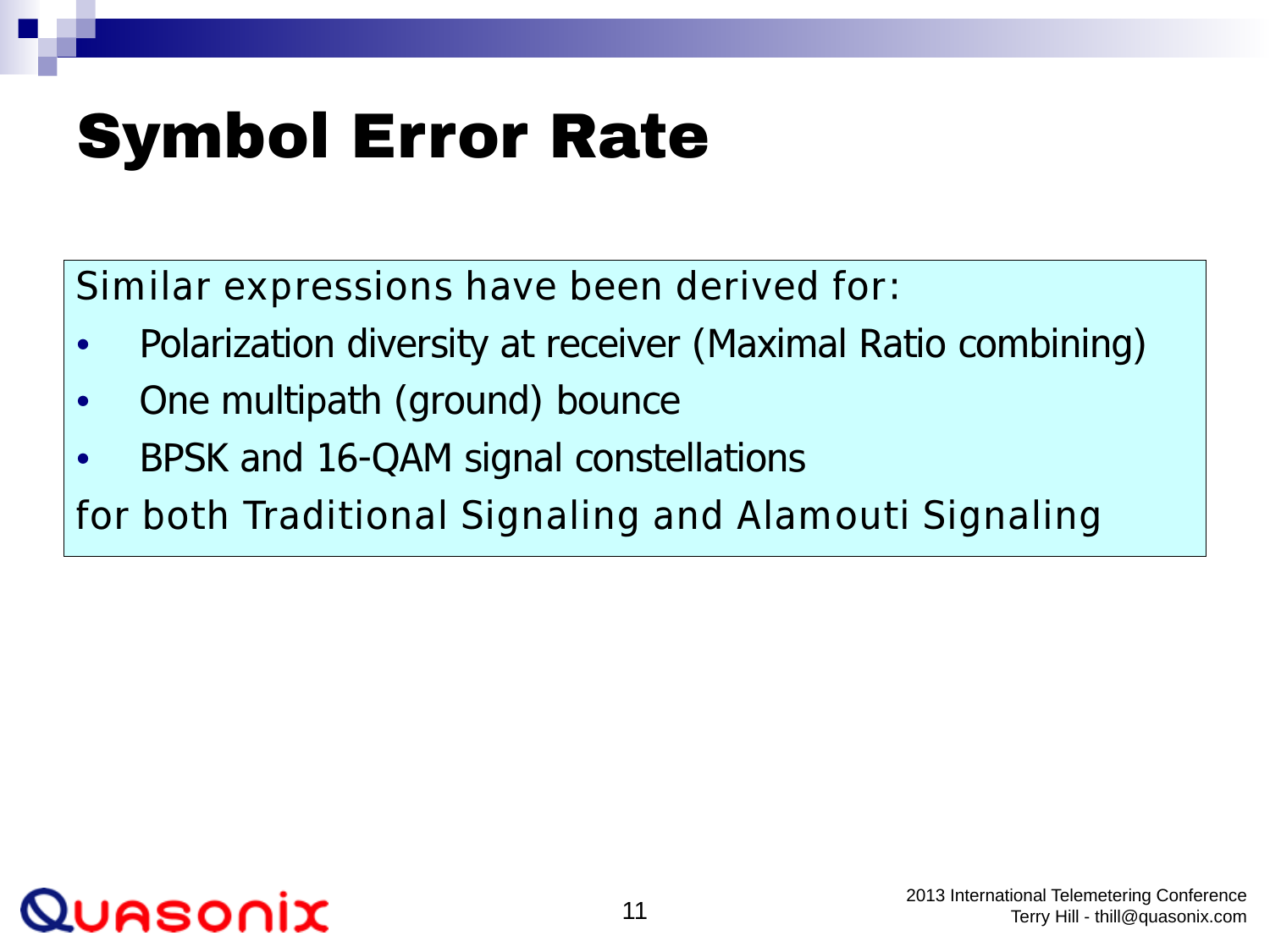

# Symbol Error Rate
Similar expressions have been derived for:
Polarization diversity at receiver (Maximal Ratio combining)
One multipath (ground) bounce
BPSK and 16-QAM signal constellations
for both Traditional Signaling and Alamouti Signaling